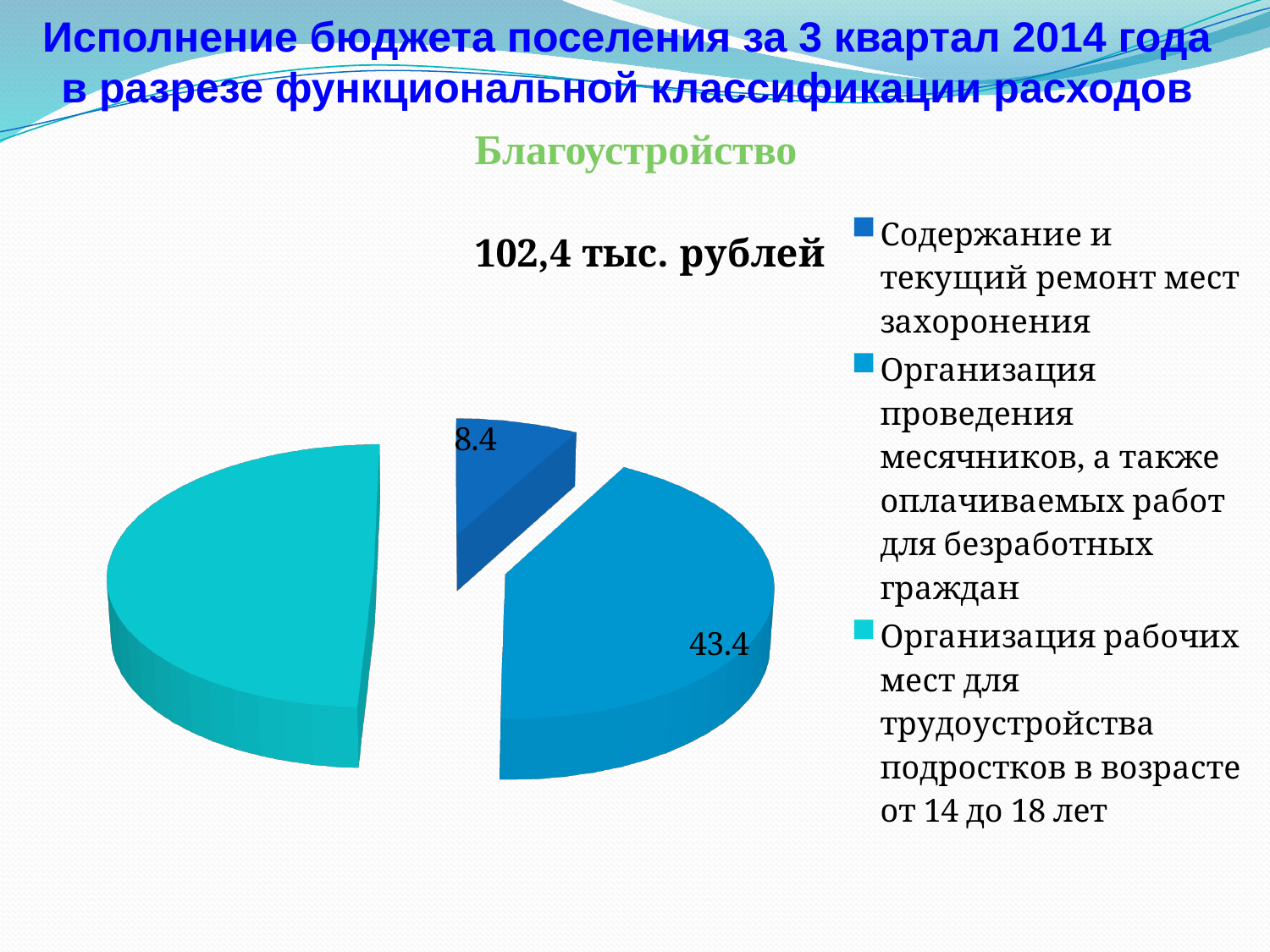

Исполнение бюджета поселения за 3 квартал 2014 года в разрезе функциональной классификации расходов
                    Благоустройство

[unsupported chart]